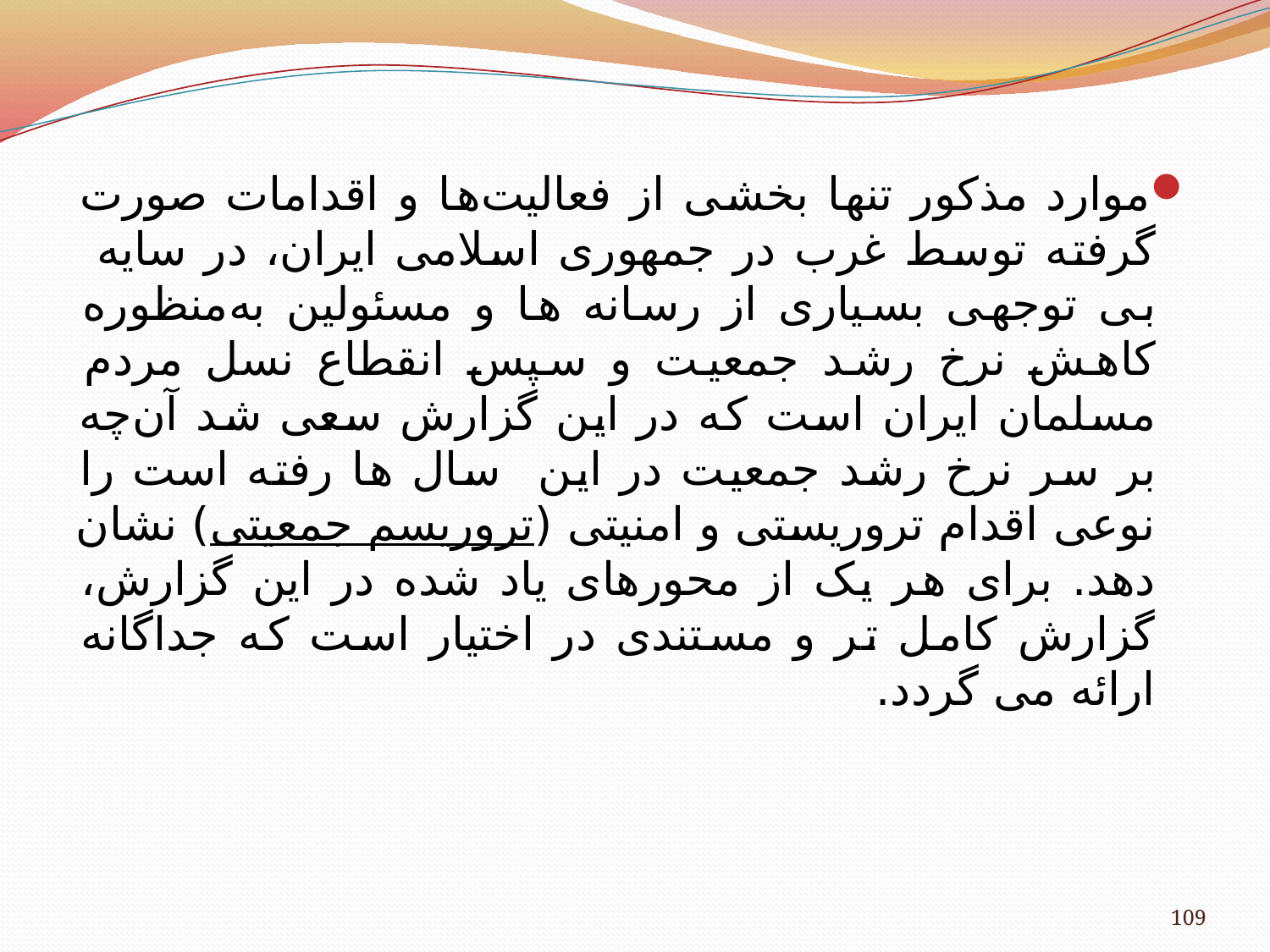

موارد مذکور تنها بخشی از فعالیت‌ها و اقدامات صورت گرفته توسط غرب در جمهوری اسلامی ایران، در سایه  بی توجهی بسیاری از رسانه ها و مسئولین به‌منظوره کاهش نرخ رشد جمعیت و سپس انقطاع نسل مردم مسلمان ایران است که در این گزارش سعی شد آن‌چه بر سر نرخ رشد جمعیت در این  سال ها رفته است را نوعی اقدام تروریستی و امنیتی (تروریسم جمعیتی) نشان دهد. برای هر یک از محورهای یاد شده در این گزارش، گزارش کامل تر و مستندی در اختیار است که جداگانه ارائه می گردد.

109